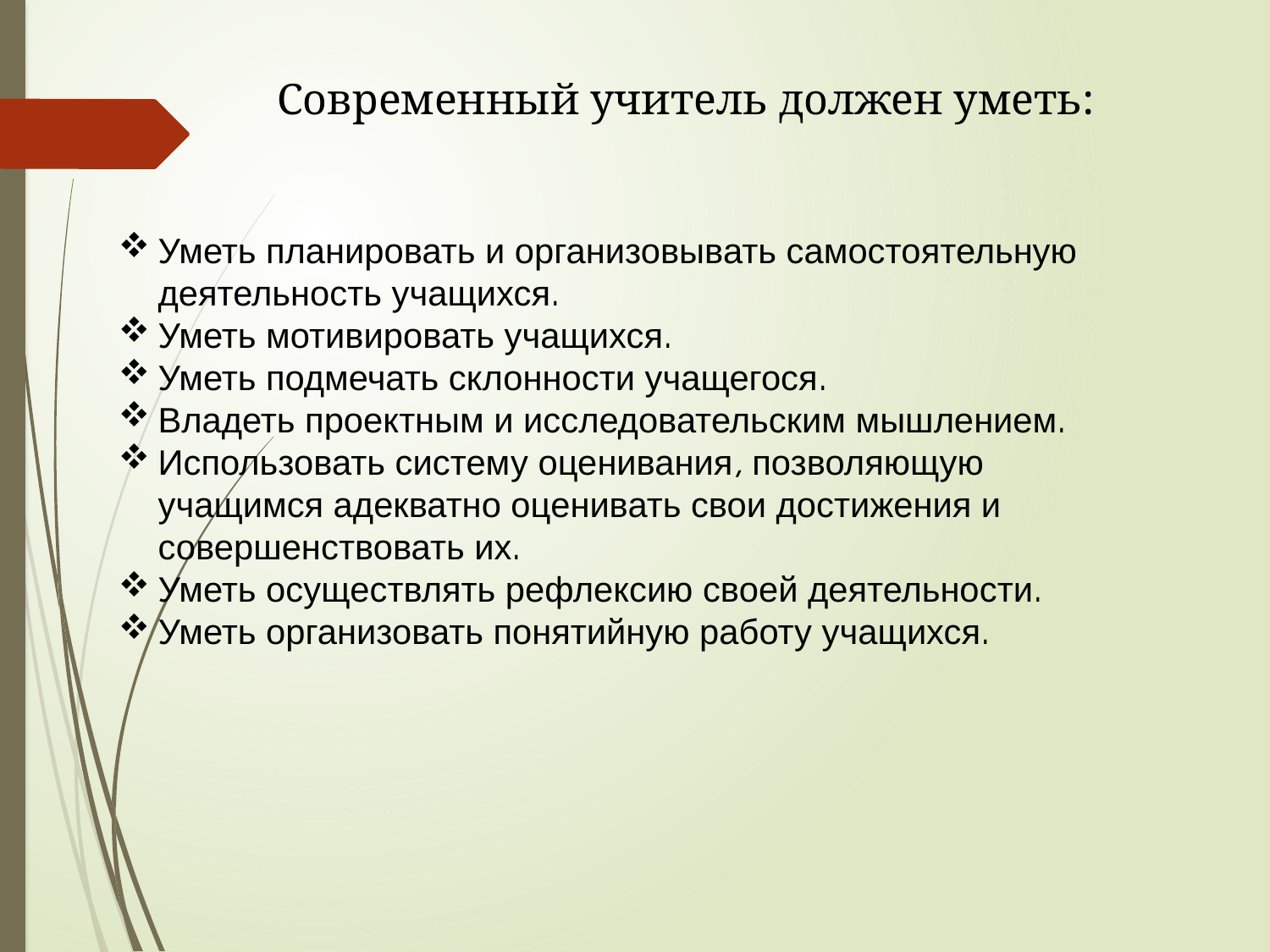

Современный учитель должен уметь:

Уметь планировать и организовывать самостоятельную деятельность учащихся.
Уметь мотивировать учащихся.
Уметь подмечать склонности учащегося.
Владеть проектным и исследовательским мышлением.
Использовать систему оценивания, позволяющую учащимся адекватно оценивать свои достижения и совершенствовать их.
Уметь осуществлять рефлексию своей деятельности.
Уметь организовать понятийную работу учащихся.